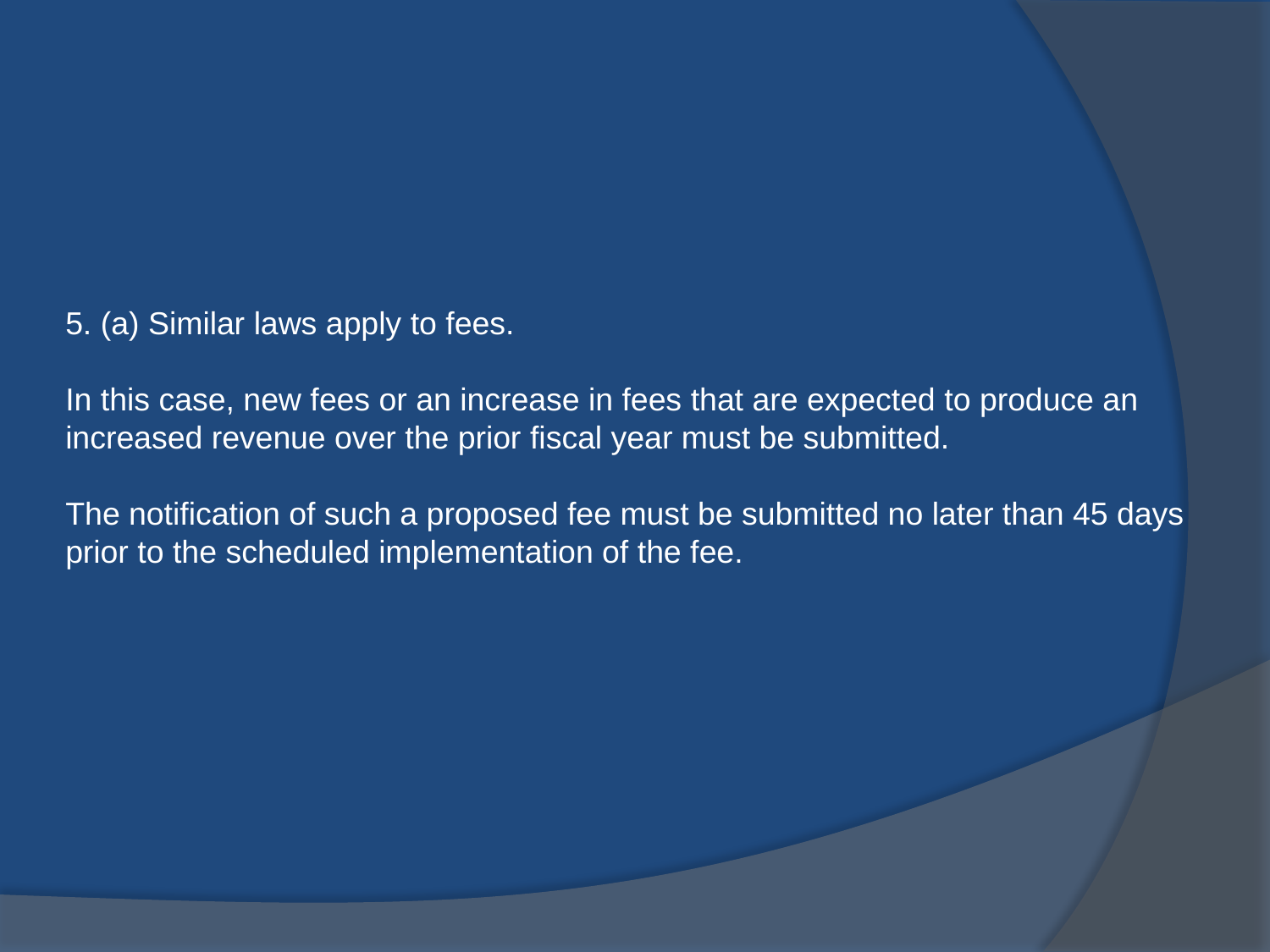

#
5. (a) Similar laws apply to fees.

In this case, new fees or an increase in fees that are expected to produce an increased revenue over the prior fiscal year must be submitted.

The notification of such a proposed fee must be submitted no later than 45 days prior to the scheduled implementation of the fee.